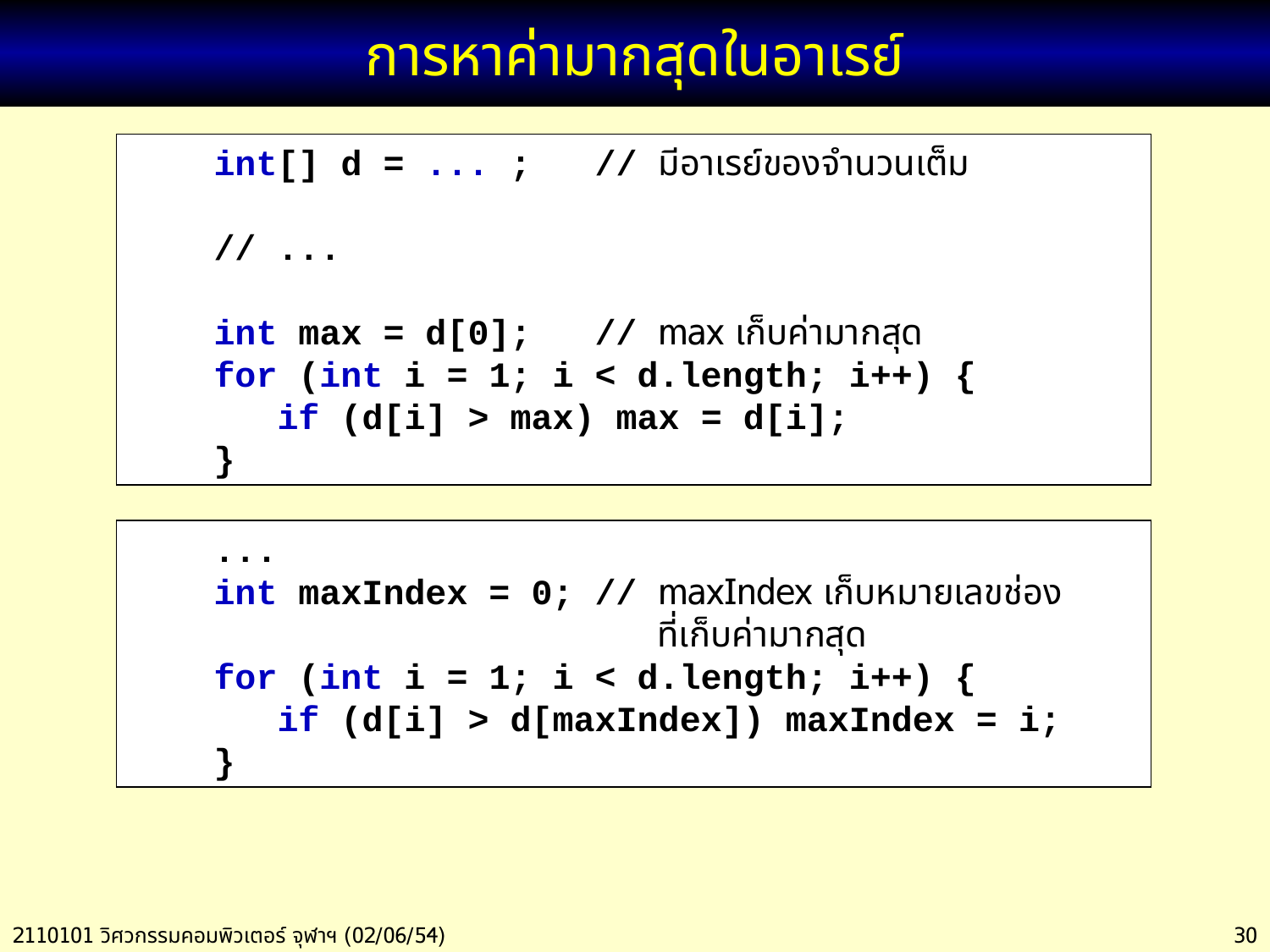

# การหาค่ามากสุดในอาเรย์
    int[] d = ... ;   // มีอาเรย์ของจำนวนเต็ม

    // ...

    int max = d[0];   // max เก็บค่ามากสุด
    for (int i = 1; i < d.length; i++) {
       if (d[i] > max) max = d[i];
    }
    ...
    int maxIndex = 0; // maxIndex เก็บหมายเลขช่อง
                                                ที่เก็บค่ามากสุด
    for (int i = 1; i < d.length; i++) {
       if (d[i] > d[maxIndex]) maxIndex = i;
    }